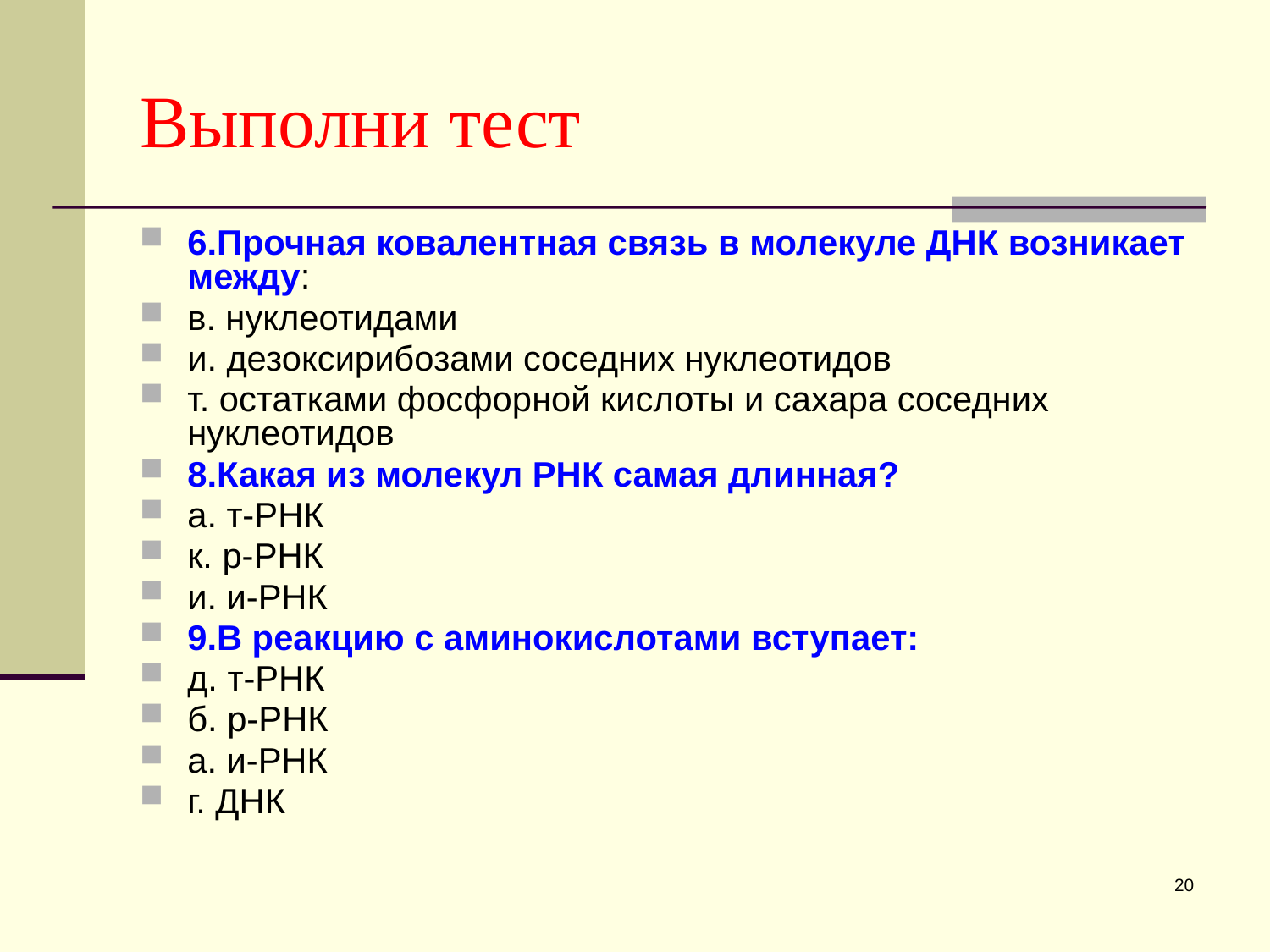

# Выполни тест
6.Прочная ковалентная связь в молекуле ДНК возникает между:
в. нуклеотидами
и. дезоксирибозами соседних нуклеотидов
т. остатками фосфорной кислоты и сахара соседних нуклеотидов
8.Какая из молекул РНК самая длинная?
а. т-РНК
к. р-РНК
и. и-РНК
9.В реакцию с аминокислотами вступает:
д. т-РНК
б. р-РНК
а. и-РНК
г. ДНК
20